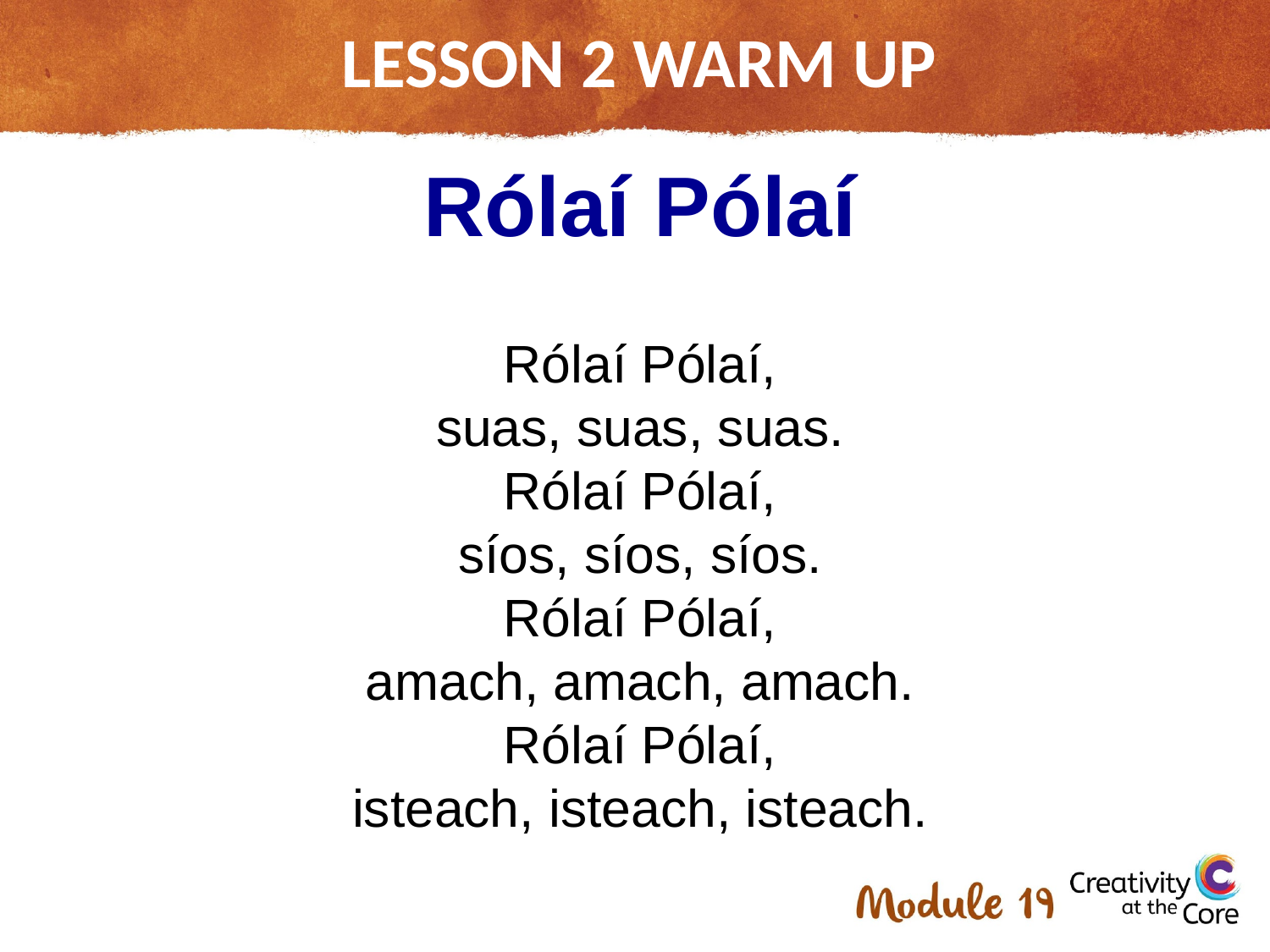

# LESSON 2 WARM UP

Rólaí Pólaí

Rólaí Pólaí,
suas, suas, suas.
Rólaí Pólaí,
síos, síos, síos.
Rólaí Pólaí,
amach, amach, amach.
Rólaí Pólaí,
isteach, isteach, isteach.